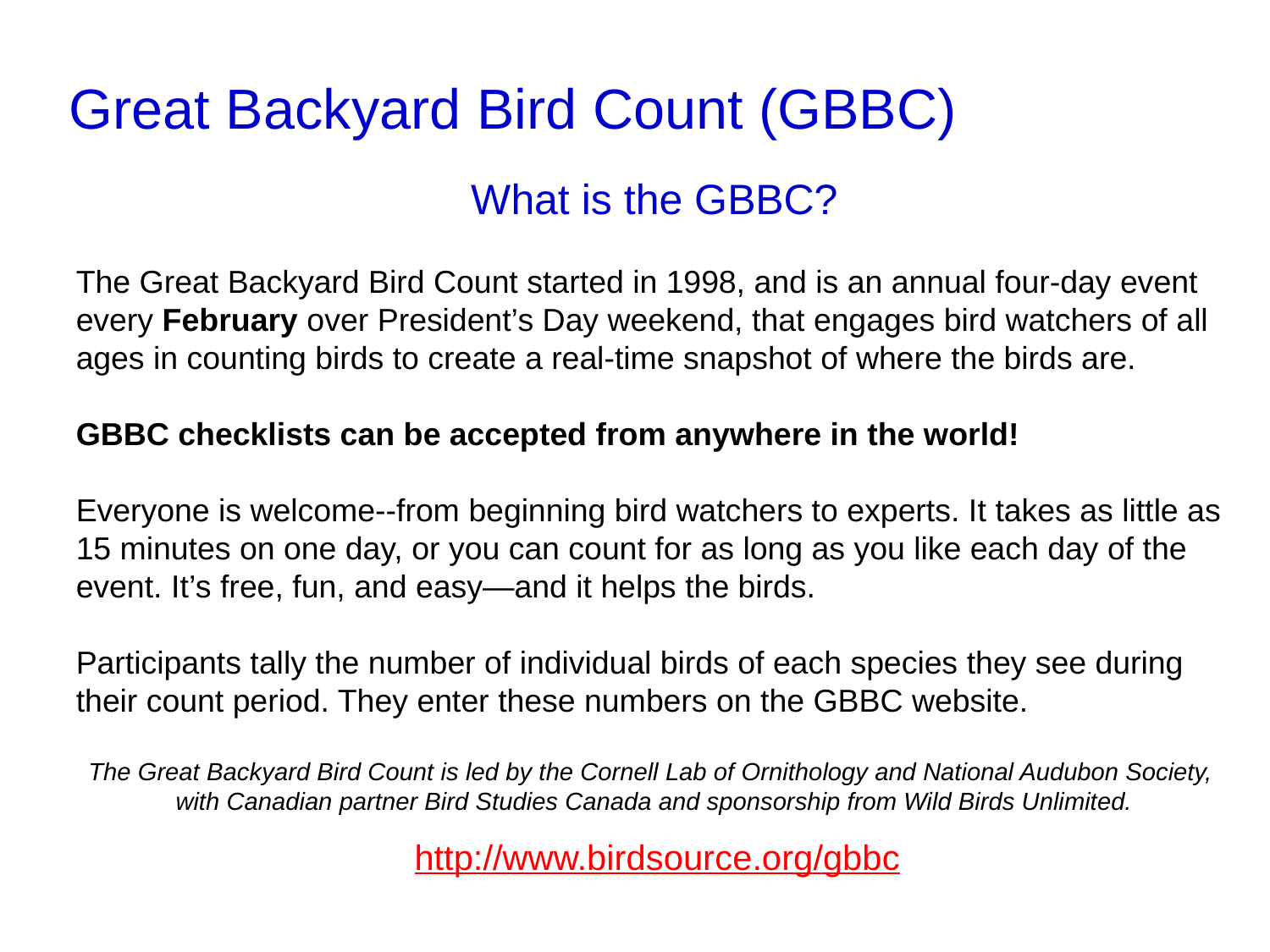

Great Backyard Bird Count (GBBC)
What is the GBBC?

The Great Backyard Bird Count started in 1998, and is an annual four-day event every February over President’s Day weekend, that engages bird watchers of all ages in counting birds to create a real-time snapshot of where the birds are.

GBBC checklists can be accepted from anywhere in the world!

Everyone is welcome--from beginning bird watchers to experts. It takes as little as 15 minutes on one day, or you can count for as long as you like each day of the event. It’s free, fun, and easy—and it helps the birds.

Participants tally the number of individual birds of each species they see during their count period. They enter these numbers on the GBBC website.

The Great Backyard Bird Count is led by the Cornell Lab of Ornithology and National Audubon Society,
with Canadian partner Bird Studies Canada and sponsorship from Wild Birds Unlimited.
http://www.birdsource.org/gbbc